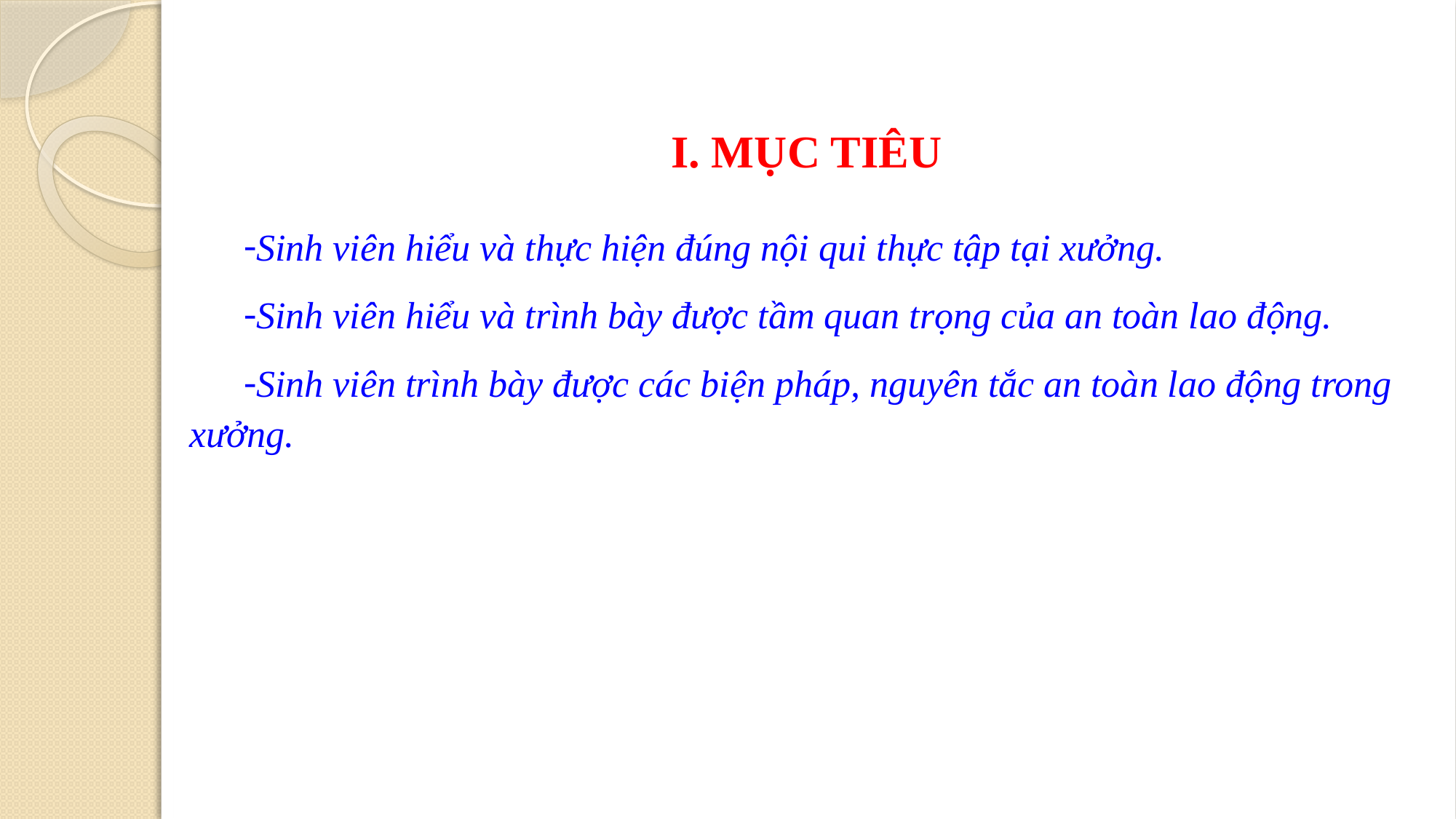

I. MỤC TIÊU
Sinh viên hiểu và thực hiện đúng nội qui thực tập tại xưởng.
Sinh viên hiểu và trình bày được tầm quan trọng của an toàn lao động.
Sinh viên trình bày được các biện pháp, nguyên tắc an toàn lao động trong xưởng.